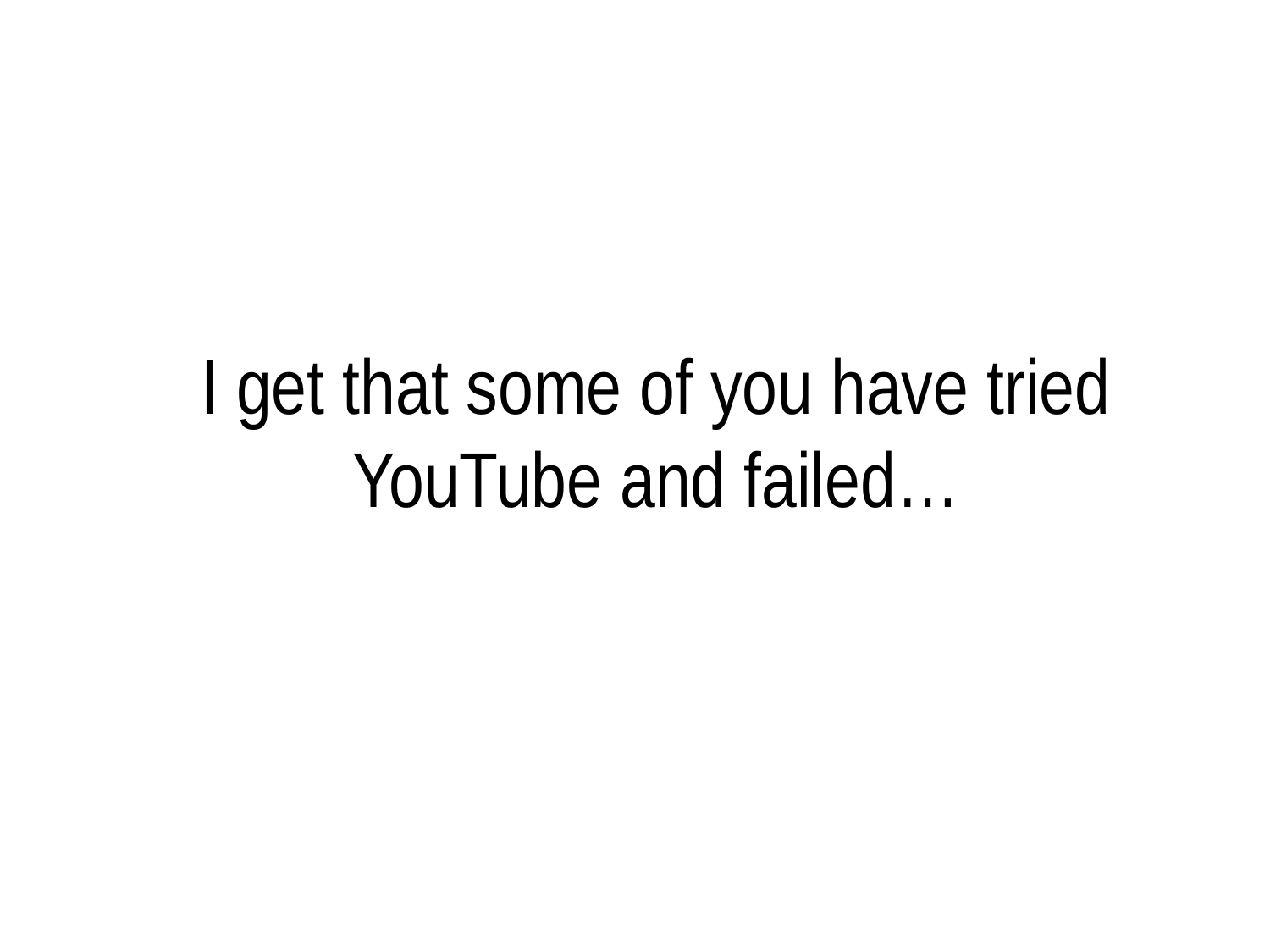

# I get that some of you have tried YouTube and failed…